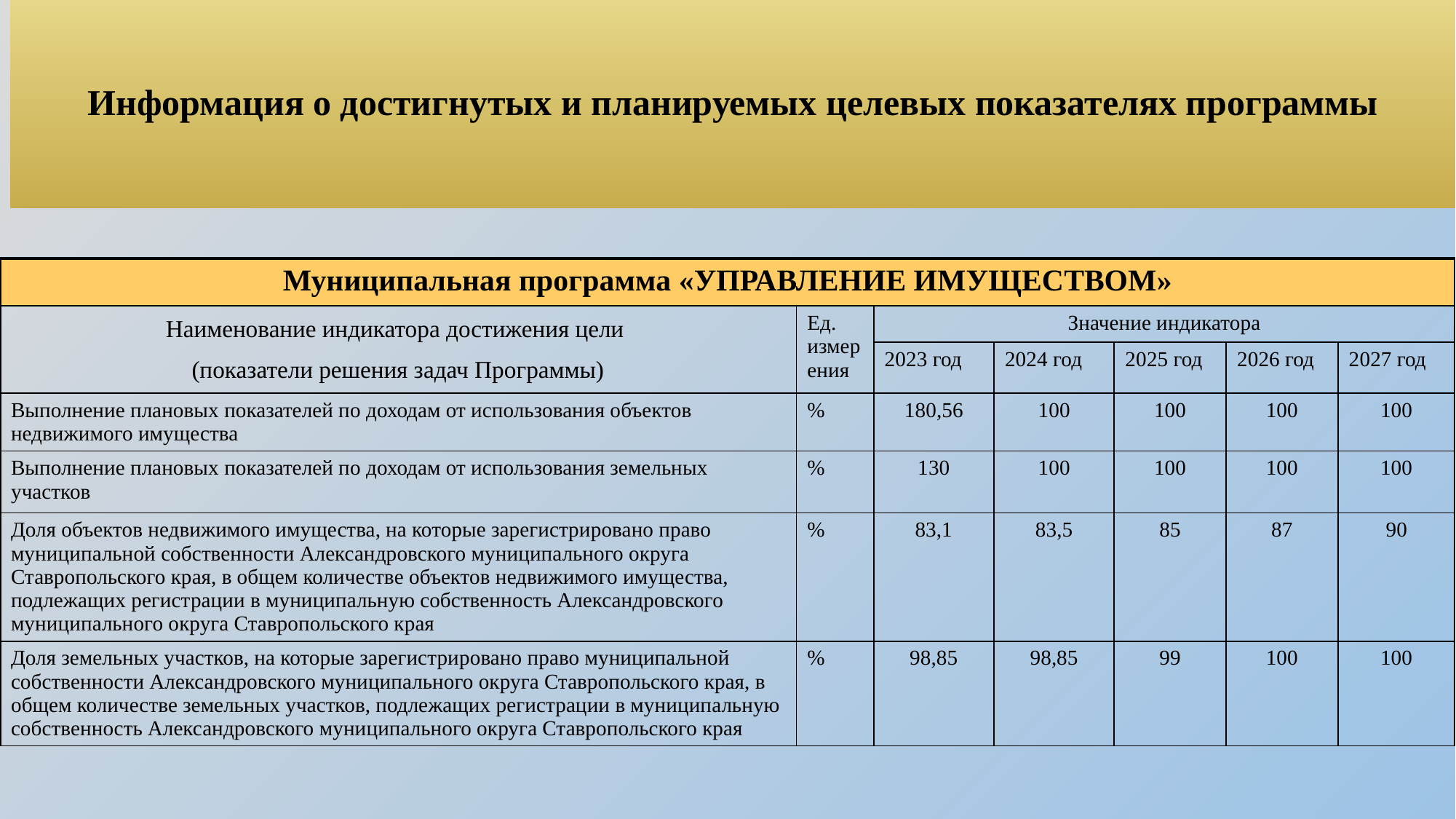

Информация о достигнутых и планируемых целевых показателях программы
| Муниципальная программа «УПРАВЛЕНИЕ ИМУЩЕСТВОМ» |  |  |  |  |  |  |
| --- | --- | --- | --- | --- | --- | --- |
| Наименование индикатора достижения цели (показатели решения задач Программы) | Ед. измерения | Значение индикатора |  |  |  |  |
|  |  | 2023 год | 2024 год | 2025 год | 2026 год | 2027 год |
| Выполнение плановых показателей по доходам от использования объектов недвижимого имущества | % | 180,56 | 100 | 100 | 100 | 100 |
| Выполнение плановых показателей по доходам от использования земельных участков | % | 130 | 100 | 100 | 100 | 100 |
| Доля объектов недвижимого имущества, на которые зарегистрировано право муниципальной собственности Александровского муниципального округа Ставропольского края, в общем количестве объектов недвижимого имущества, подлежащих регистрации в муниципальную собственность Александровского муниципального округа Ставропольского края | % | 83,1 | 83,5 | 85 | 87 | 90 |
| Доля земельных участков, на которые зарегистрировано право муниципальной собственности Александровского муниципального округа Ставропольского края, в общем количестве земельных участков, подлежащих регистрации в муниципальную собственность Александровского муниципального округа Ставропольского края | % | 98,85 | 98,85 | 99 | 100 | 100 |